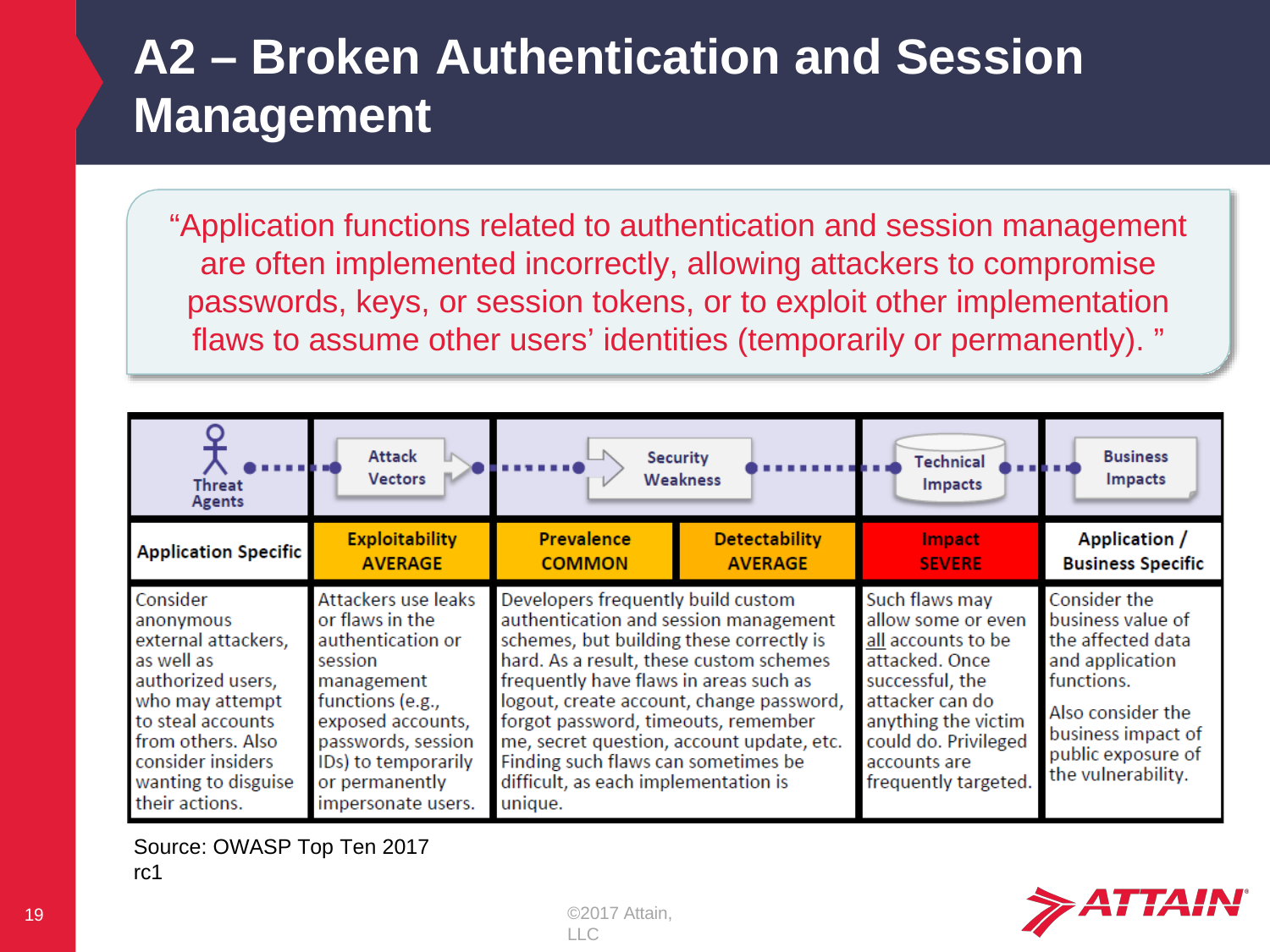

# A2 – Broken Authentication and Session
Management

“Application functions related to authentication and session management are often implemented incorrectly, allowing attackers to compromise passwords, keys, or session tokens, or to exploit other implementation flaws to assume other users’ identities (temporarily or permanently). ”

Source: OWASP Top Ten 2017 rc1
©2017 Attain, LLC
19